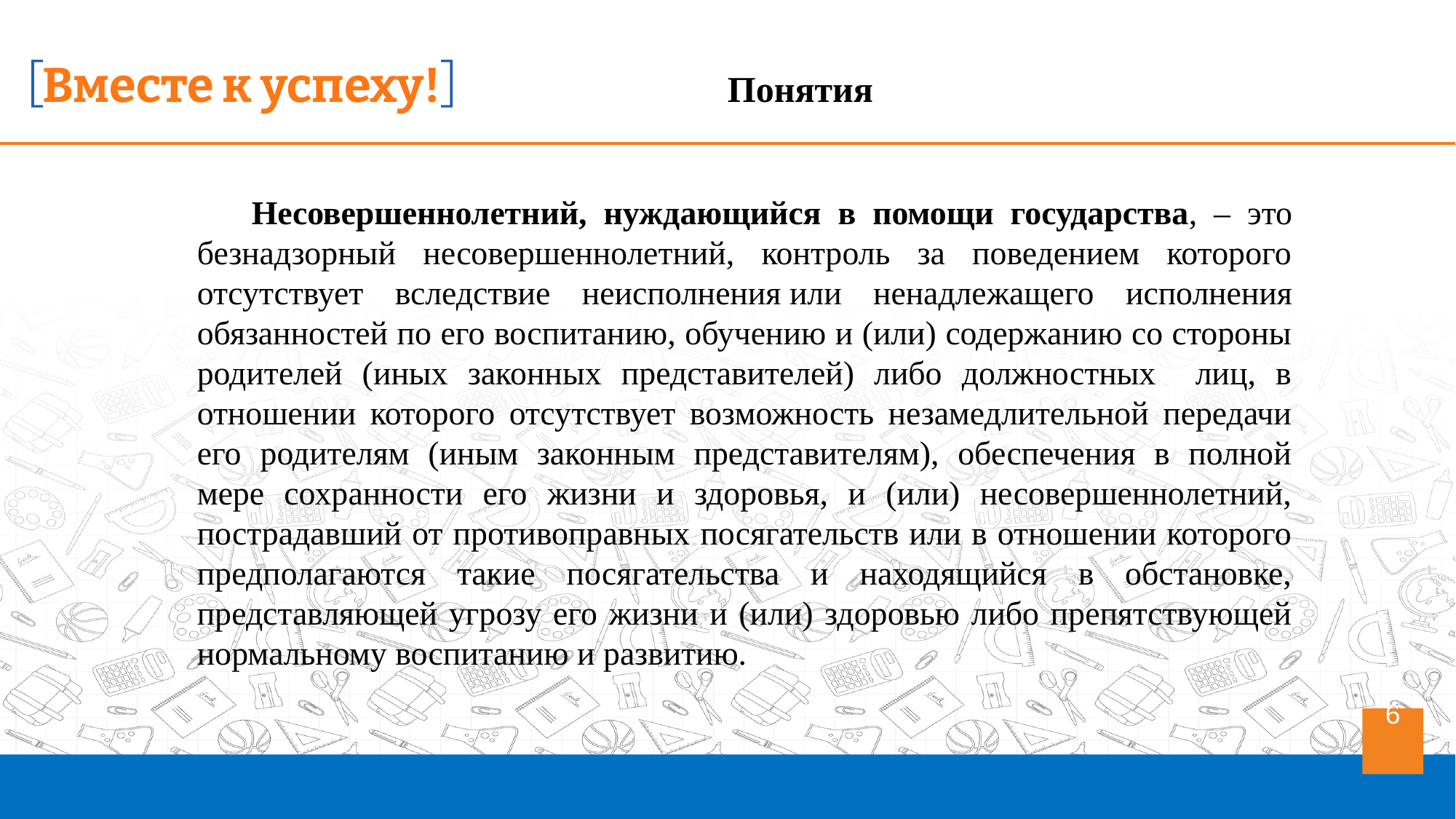

Понятия
Несовершеннолетний, нуждающийся в помощи государства, – это безнадзорный несовершеннолетний, контроль за поведением которого отсутствует вследствие неисполнения	или ненадлежащего исполнения обязанностей по его воспитанию, обучению и (или) содержанию со стороны родителей (иных законных представителей) либо должностных  лиц, в отношении которого отсутствует возможность незамедлительной передачи его родителям (иным законным представителям), обеспечения в полной мере сохранности его жизни и здоровья, и (или) несовершеннолетний, пострадавший от противоправных посягательств или в отношении которого предполагаются такие посягательства и находящийся в обстановке, представляющей угрозу его жизни и (или) здоровью либо препятствующей нормальному воспитанию и развитию.